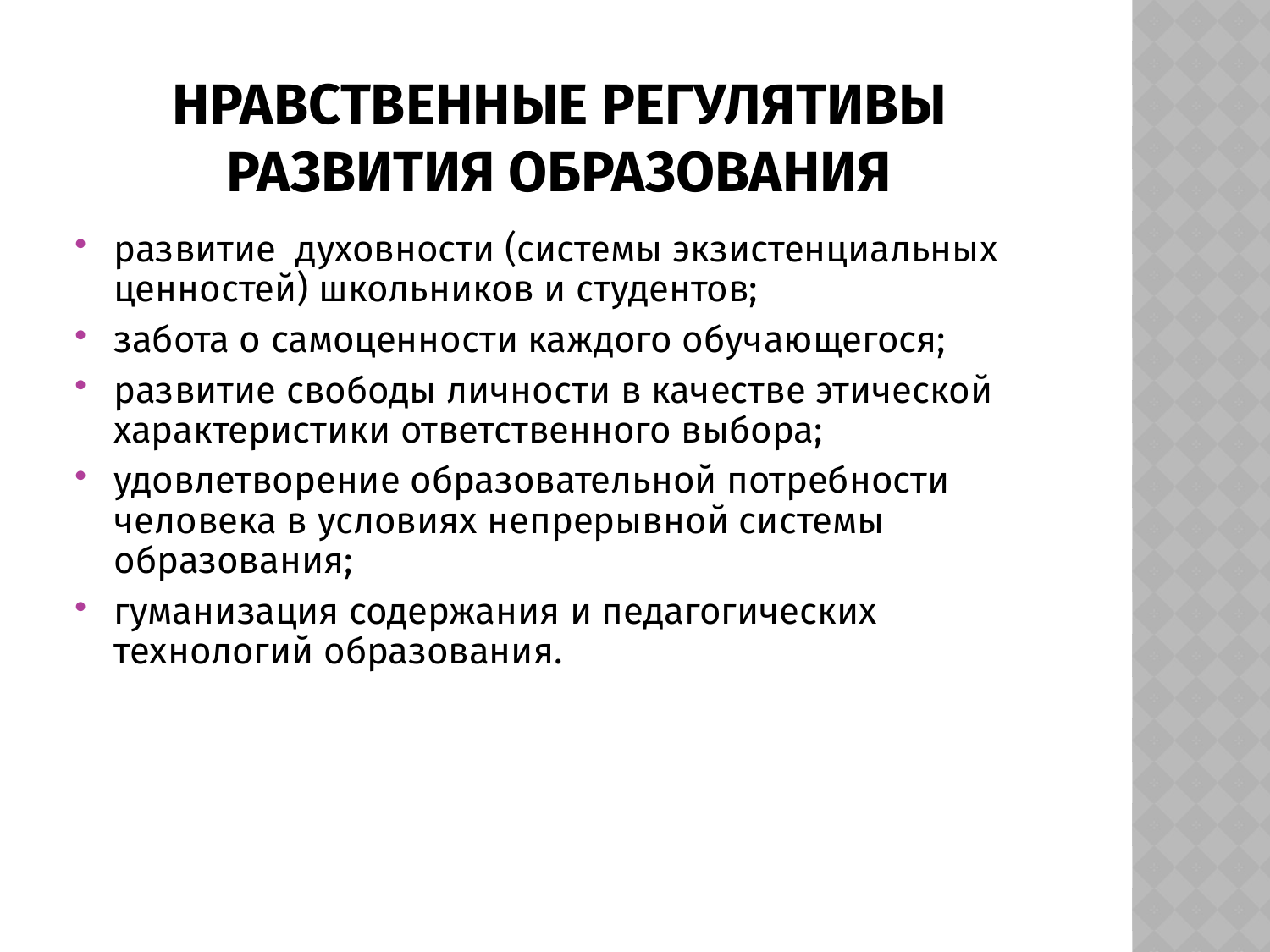

# Нравственные регулятивы развития образования
развитие  духовности (системы экзистенциальных ценностей) школьников и студентов;
забота о самоценности каждого обучающегося;
развитие свободы личности в качестве этической характеристики ответственного выбора;
удовлетворение образовательной потребности человека в условиях непрерывной системы образования;
гуманизация содержания и педагогических технологий образования.
41